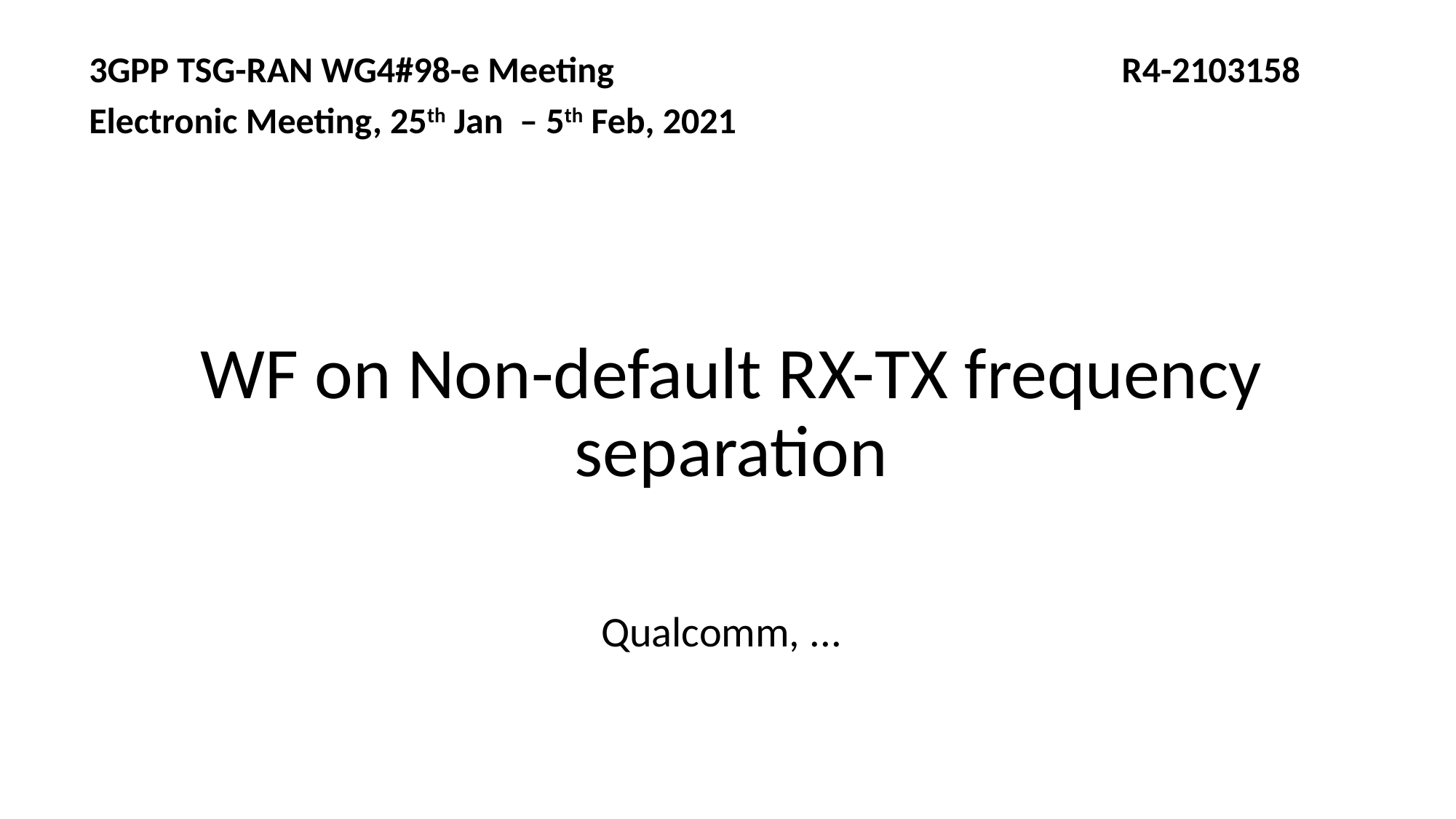

3GPP TSG-RAN WG4#98-e Meeting                                                              R4-2103158
Electronic Meeting, 25th Jan  – 5th Feb, 2021
# WF on Non-default RX-TX frequency separation
Qualcomm, ...